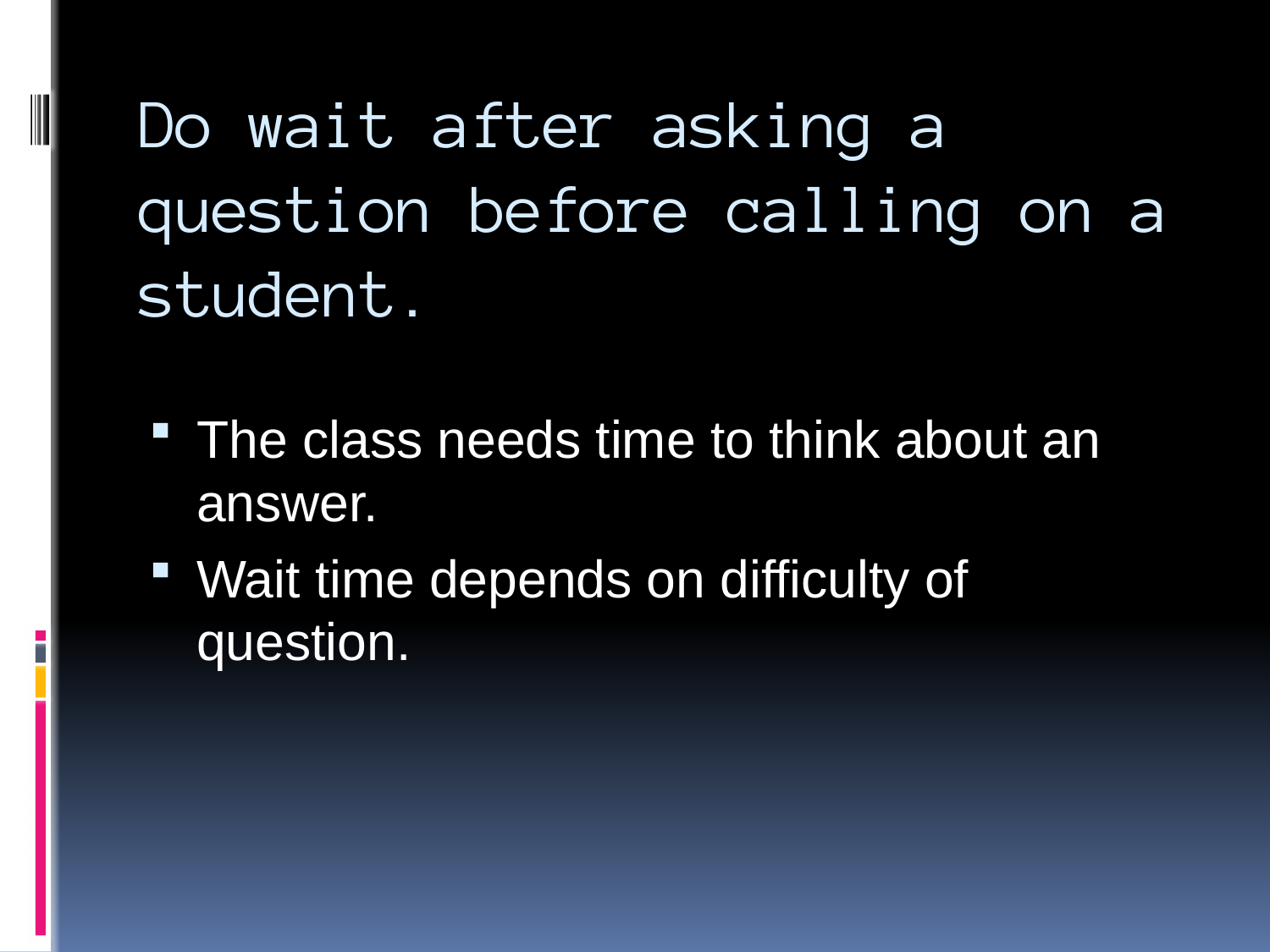

# Do wait after asking a question before calling on a student.

The class needs time to think about an answer.
Wait time depends on difficulty of question.